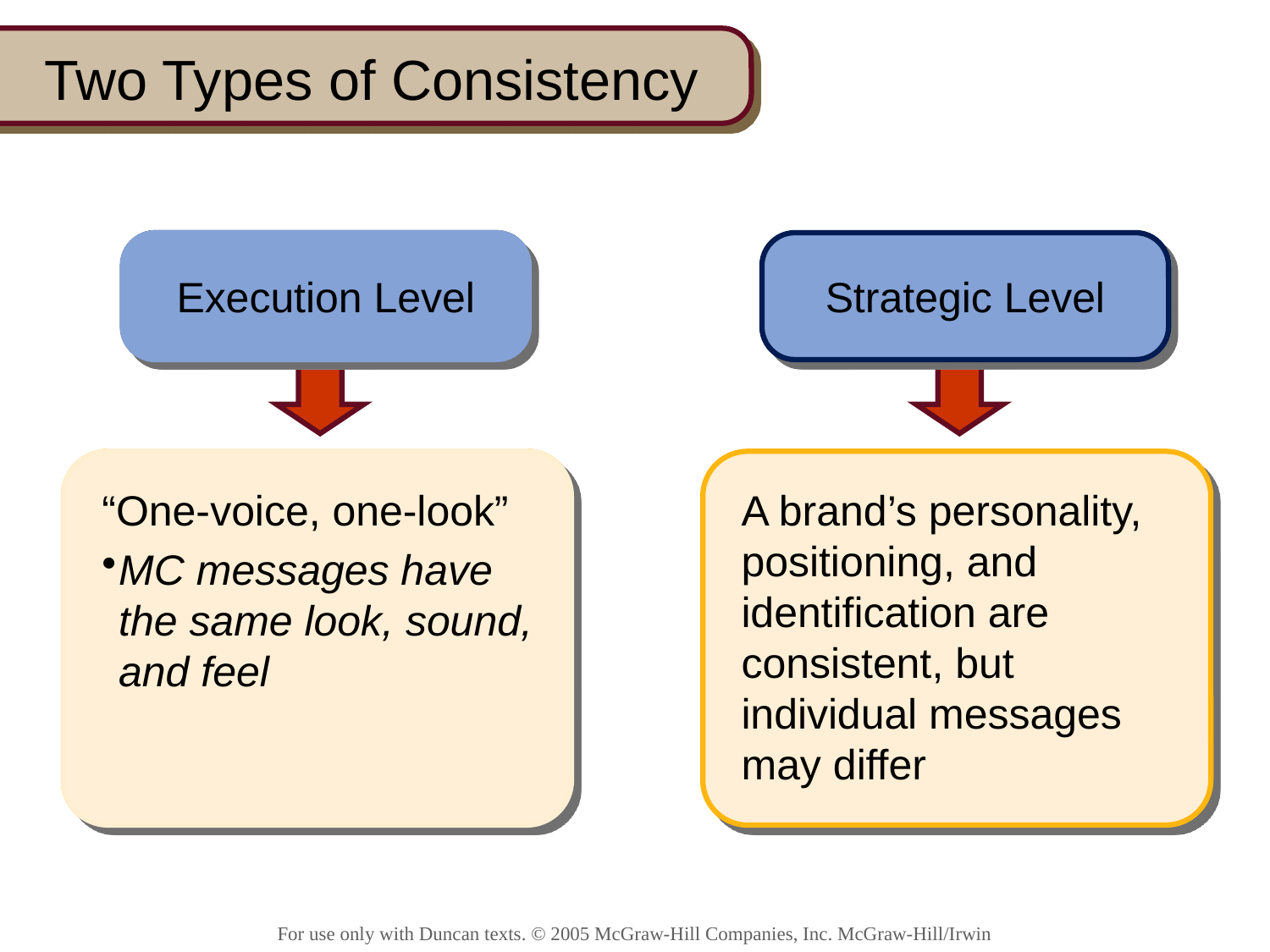

# Two Types of Consistency
Execution Level

“One-voice, one‑look”
MC messages have the same look, sound, and feel
Execution Level
“One-voice, one‑look”
MC messages have the same look, sound, and feel
Strategic Level

A brand’s personality, positioning, and identification are consistent, but individual messages may differ